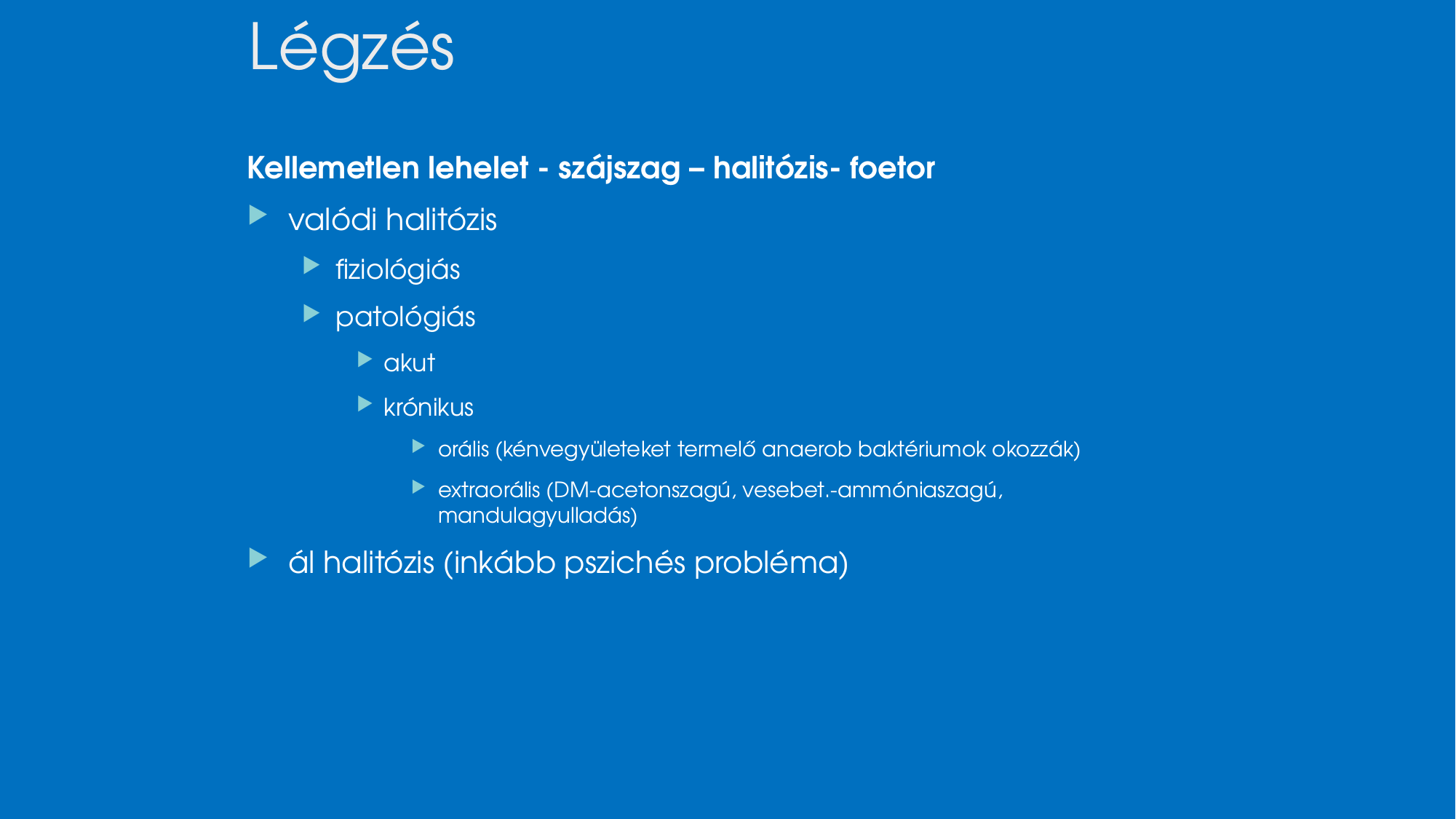

# Légzés
Kellemetlen lehelet - szájszag – halitózis- foetor
valódi halitózis
fiziológiás
patológiás
akut
krónikus
orális (kénvegyületeket termelő anaerob baktériumok okozzák)
extraorális (DM-acetonszagú, vesebet.-ammóniaszagú, mandulagyulladás)
ál halitózis (inkább pszichés probléma)